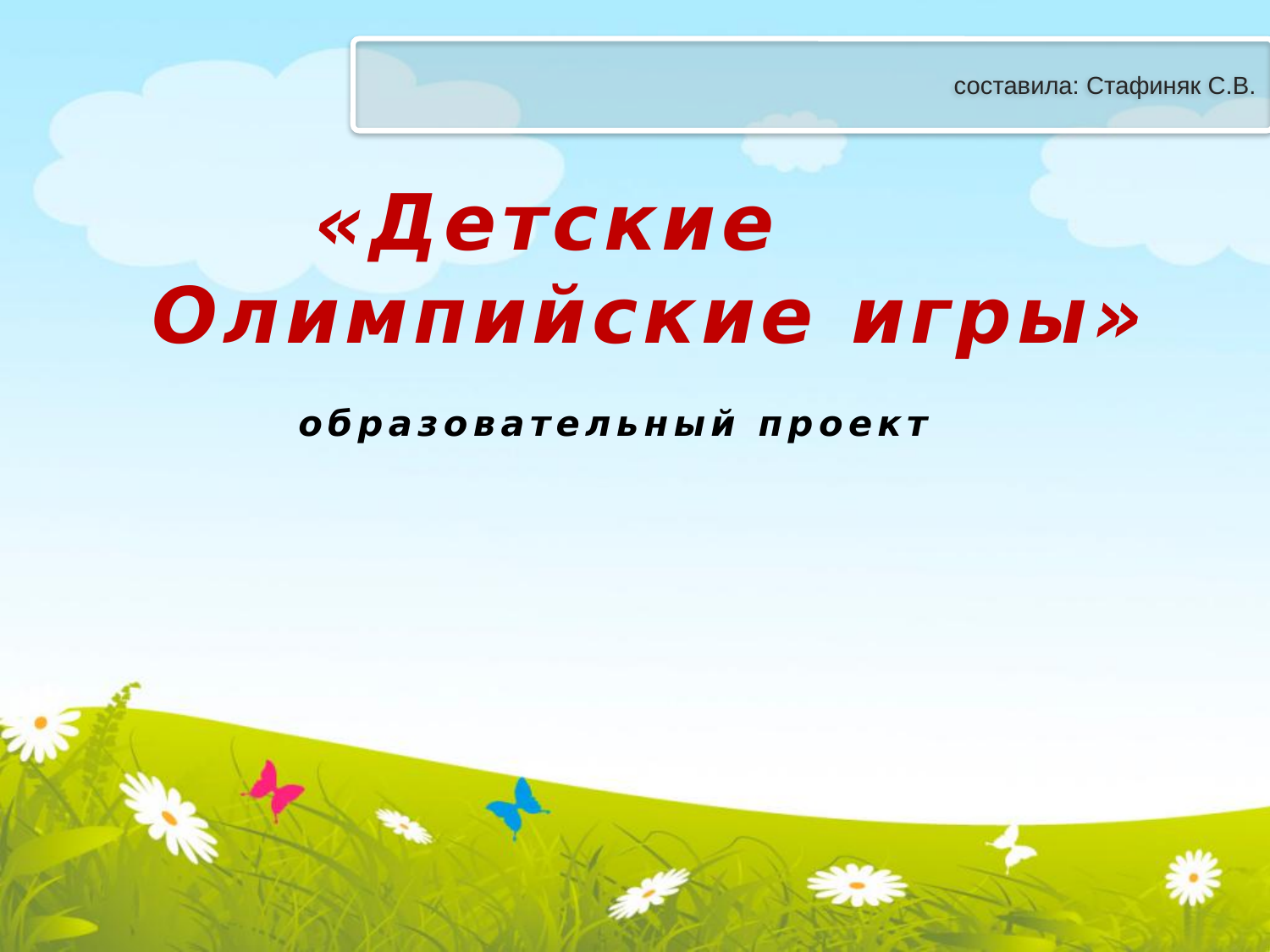

составила: Стафиняк С.В.
       «Детские
  Олимпийские игры»

            образовательный проект